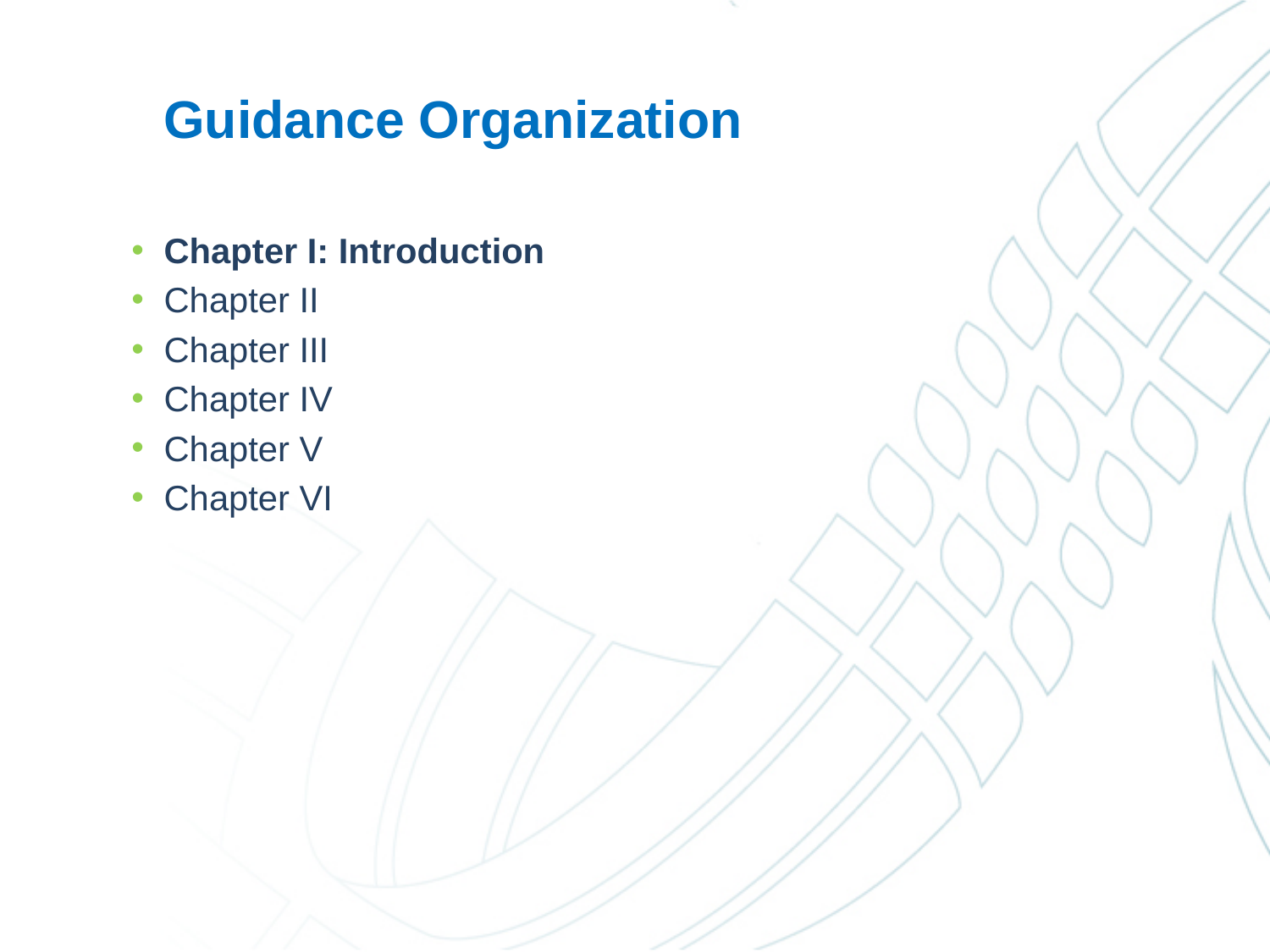

# Guidance Organization
Chapter I: Introduction
Chapter II
Chapter III
Chapter IV
Chapter V
Chapter VI